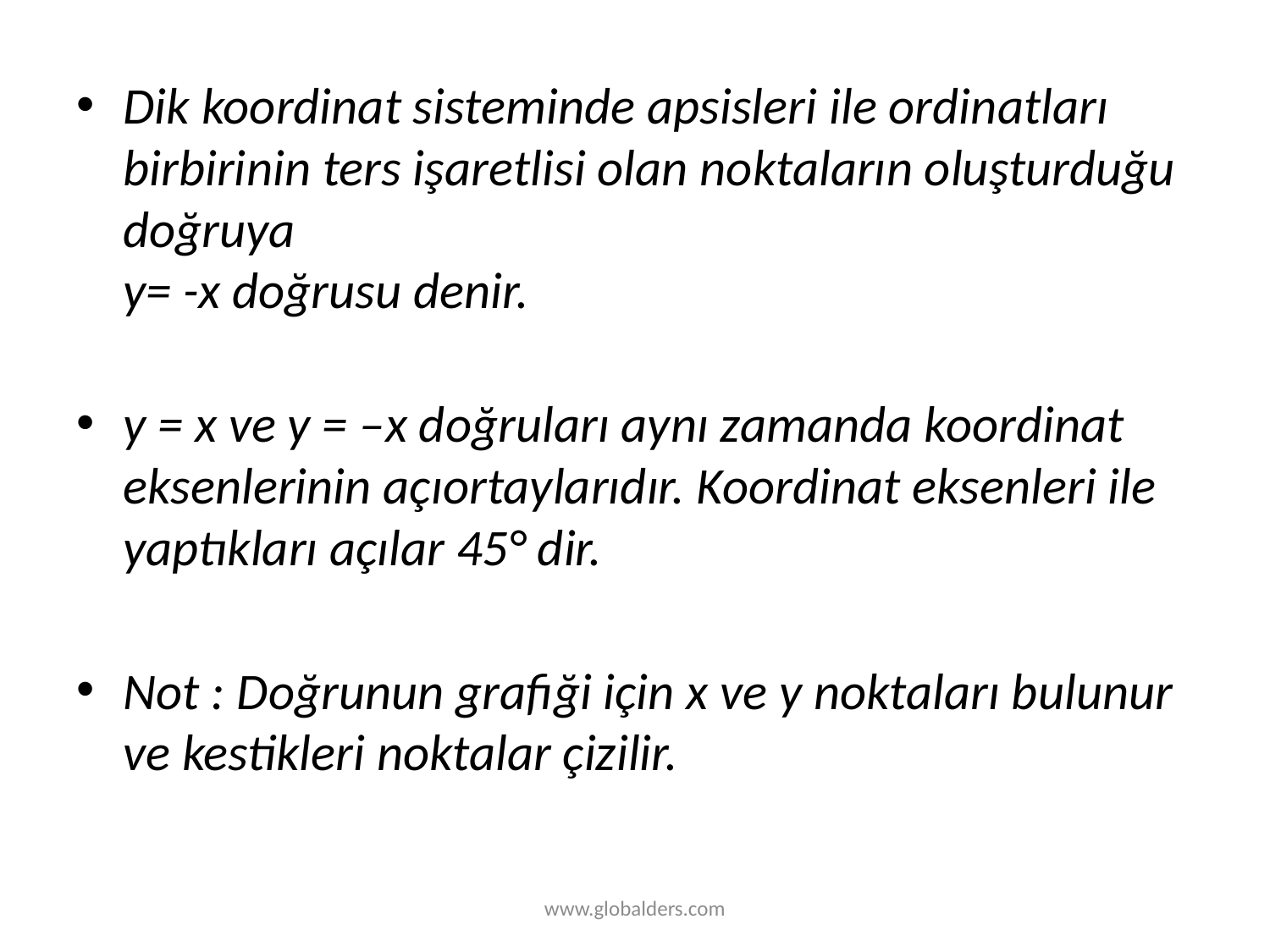

Dik koordinat sisteminde apsisleri ile ordinatları birbirinin ters işaretlisi olan noktaların oluşturduğu doğruya
y= -x doğrusu denir.
y = x ve y = –x doğruları aynı zamanda koordinat eksenlerinin açıortaylarıdır. Koordinat eksenleri ile yaptıkları açılar 45° dir.

Not : Doğrunun grafiği için x ve y noktaları bulunur ve kestikleri noktalar çizilir.
www.globalders.com